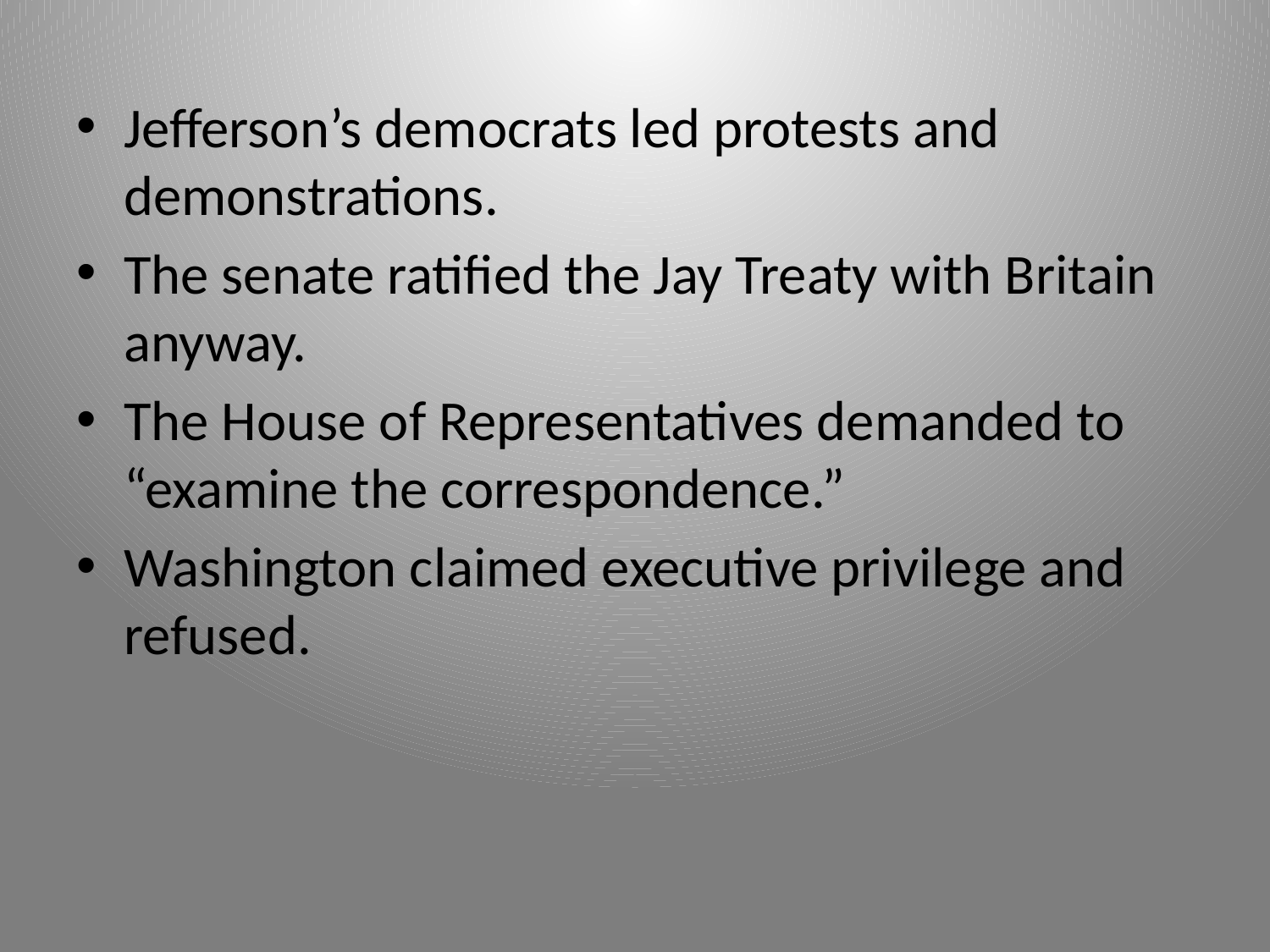

Jefferson’s democrats led protests and demonstrations.
The senate ratified the Jay Treaty with Britain anyway.
The House of Representatives demanded to “examine the correspondence.”
Washington claimed executive privilege and refused.